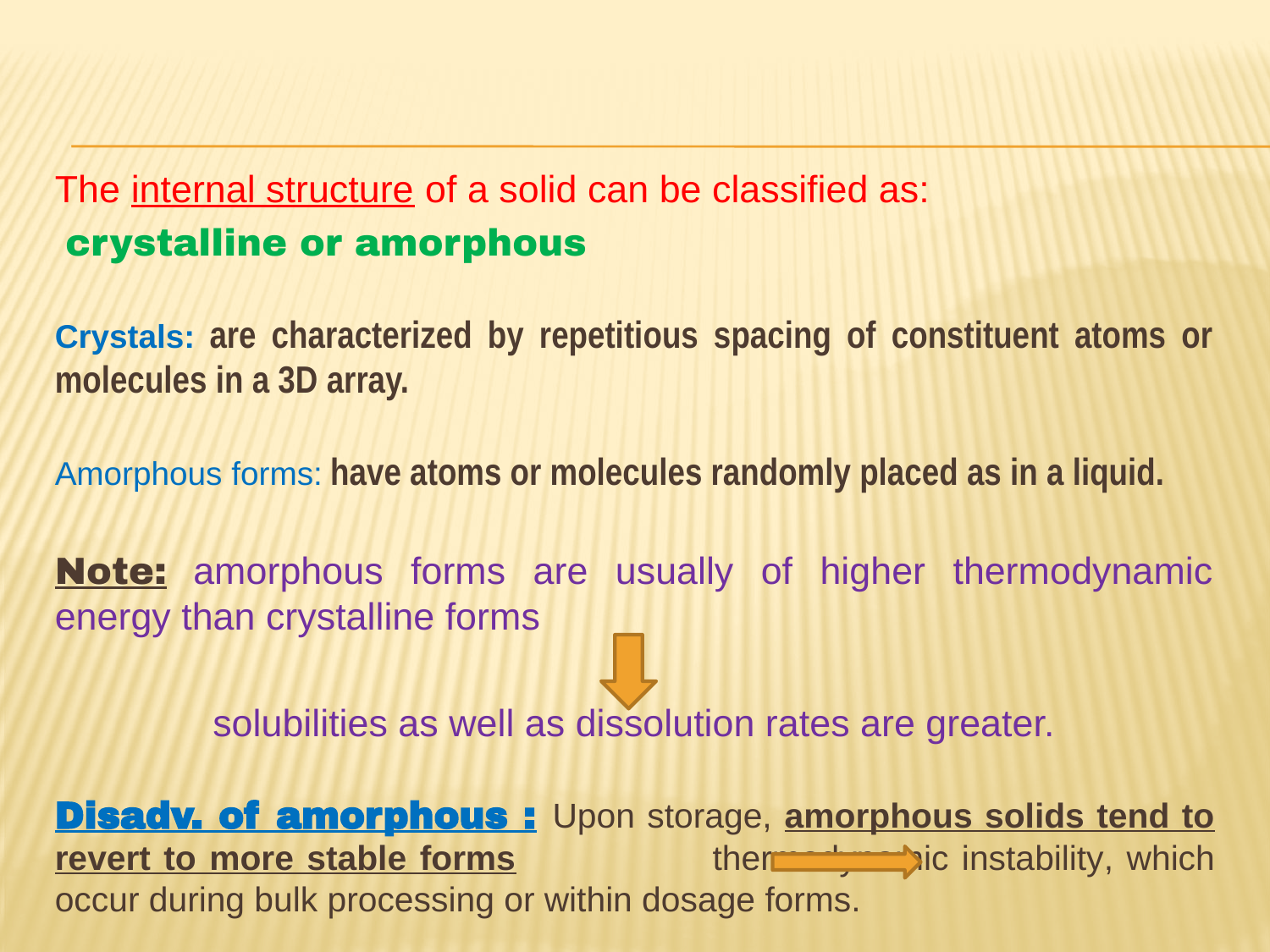

The internal structure of a solid can be classified as:
 crystalline or amorphous

Crystals: are characterized by repetitious spacing of constituent atoms or molecules in a 3D array.

Amorphous forms: have atoms or molecules randomly placed as in a liquid.

Note: amorphous forms are usually of higher thermodynamic energy than crystalline forms

solubilities as well as dissolution rates are greater.

Disadv. of amorphous : Upon storage, amorphous solids tend to revert to more stable forms               thermodynamic instability, which occur during bulk processing or within dosage forms.